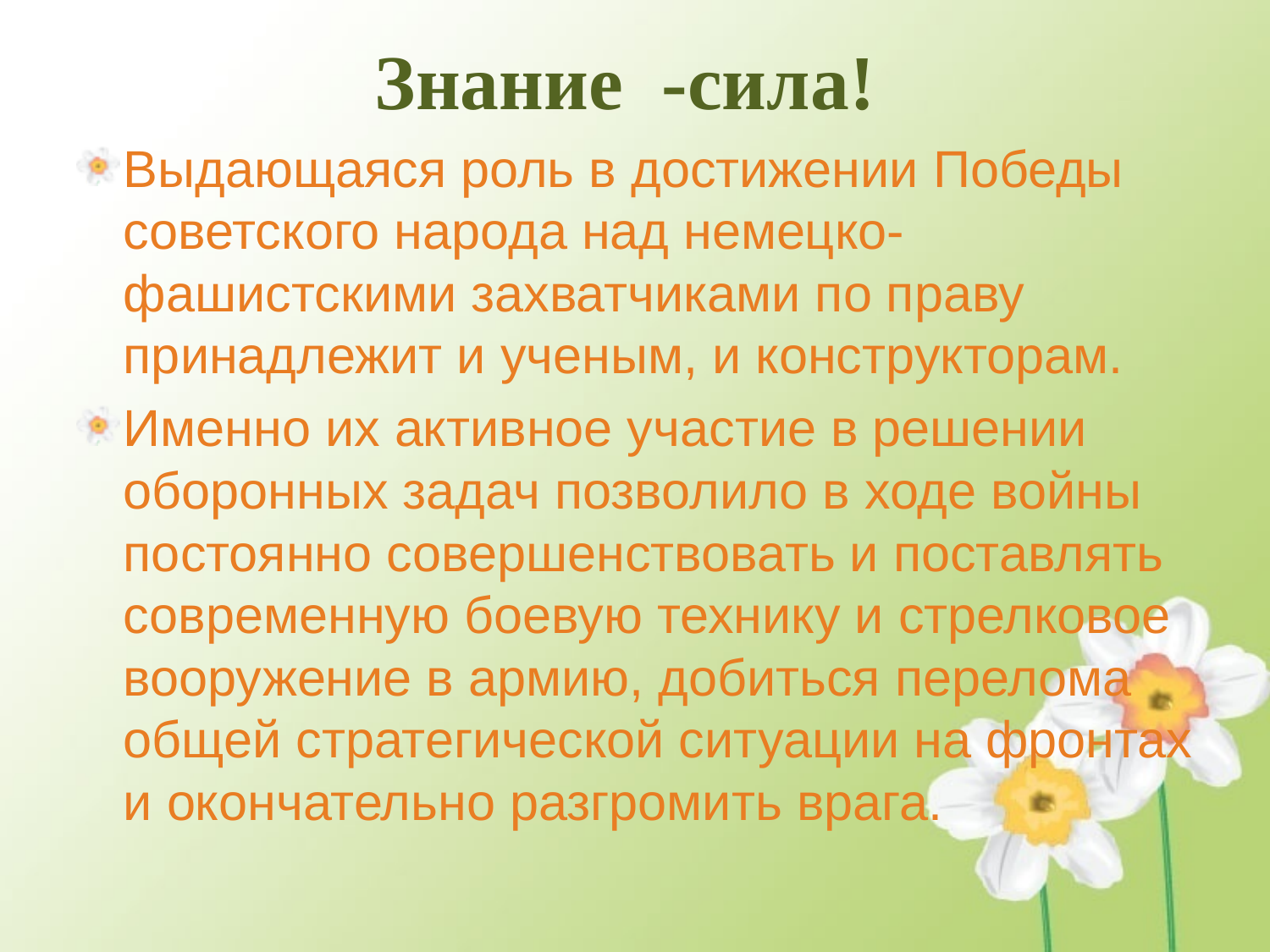

# Знание  -сила!
Выдающаяся роль в достижении Победы советского народа над немецко-фашистскими захватчиками по праву принадлежит и ученым, и конструкторам.
Именно их активное участие в решении оборонных задач позволило в ходе войны постоянно совершенствовать и поставлять современную боевую технику и стрелковое вооружение в армию, добиться перелома общей стратегической ситуации на фронтах и окончательно разгромить врага.